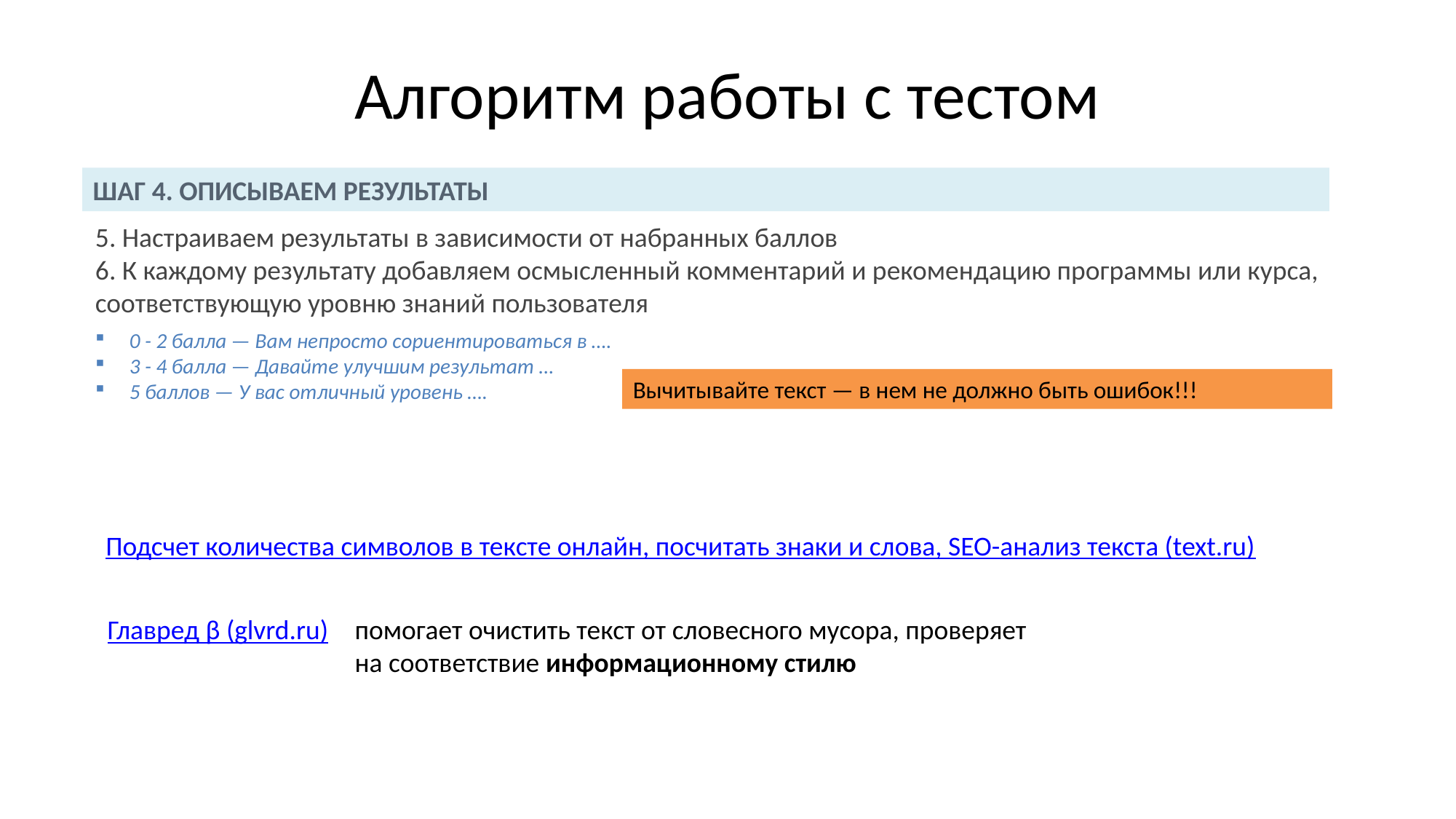

# Алгоритм работы с тестом
ШАГ 4. ОПИСЫВАЕМ РЕЗУЛЬТАТЫ
5. Настраиваем результаты в зависимости от набранных баллов
6. К каждому результату добавляем осмысленный комментарий и рекомендацию программы или курса, соответствующую уровню знаний пользователя
0 - 2 балла — Вам непросто сориентироваться в ….
3 - 4 балла — Давайте улучшим результат …
5 баллов — У вас отличный уровень ….
Вычитывайте текст — в нем не должно быть ошибок!!!
Подсчет количества символов в тексте онлайн, посчитать знаки и слова, SEO-анализ текста (text.ru)
Главред β (glvrd.ru)
помогает очистить текст от словесного мусора, проверяет на соответствие информационному стилю